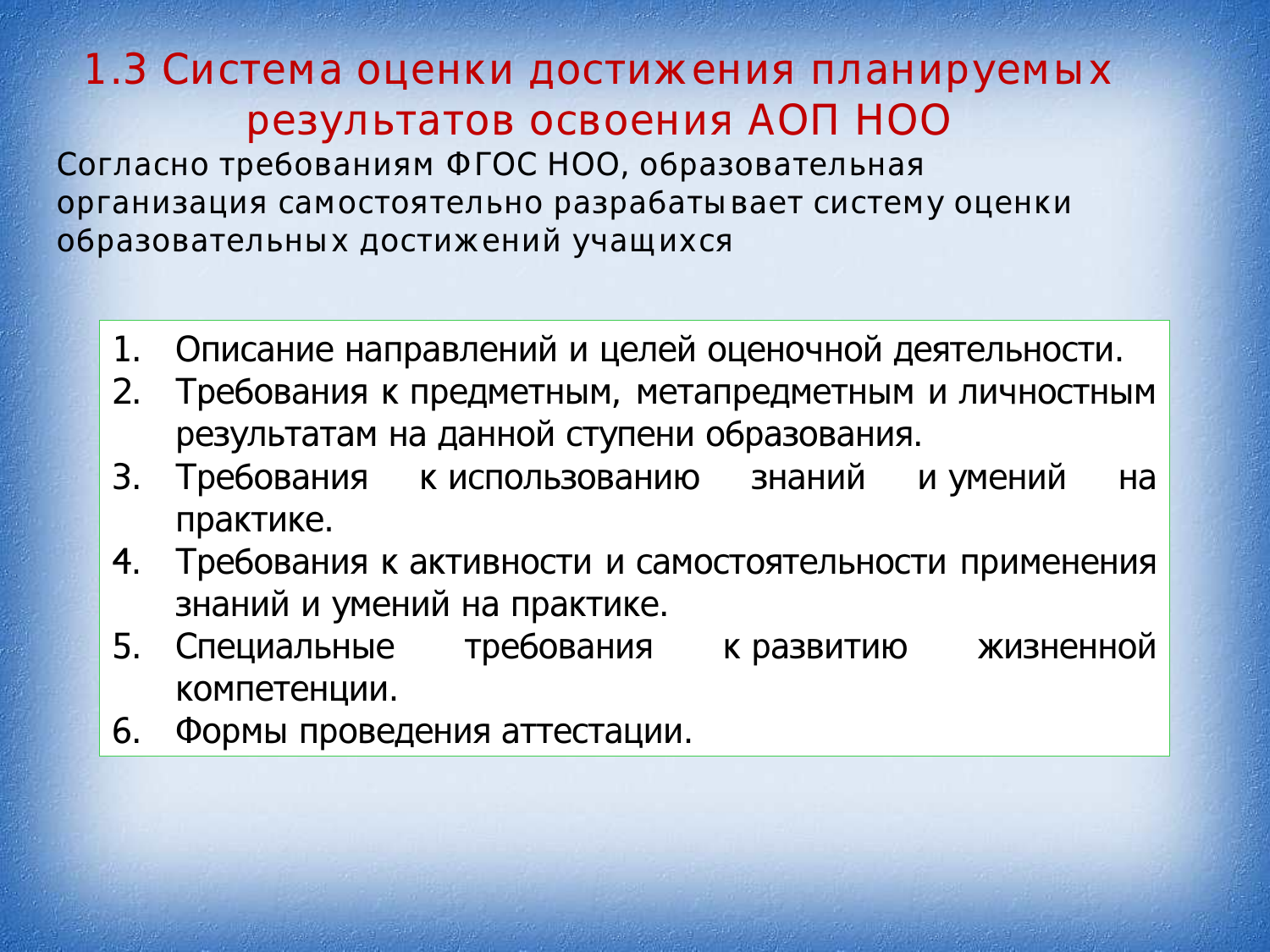

1.3 Система оценки достижения планируемых результатов освоения АОП НОО
Согласно требованиям ФГОС НОО, образовательная организация самостоятельно разрабатывает систему оценки образовательных достижений учащихся
Описание направлений и целей оценочной деятельности.
Требования к предметным, метапредметным и личностным результатам на данной ступени образования.
Требования к использованию знаний и умений на практике.
Требования к активности и самостоятельности применения знаний и умений на практике.
Специальные требования к развитию жизненной компетенции.
Формы проведения аттестации.